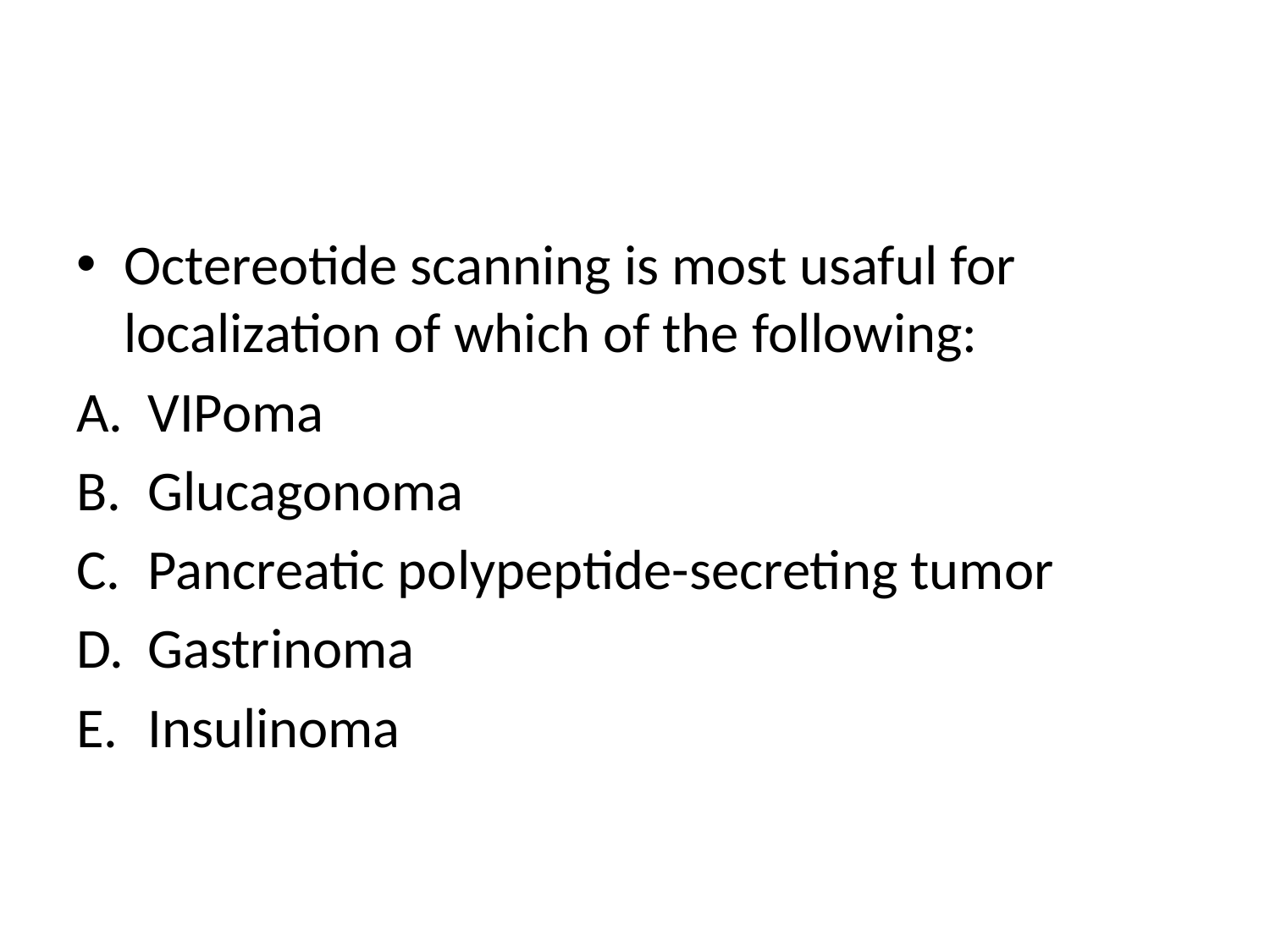

#
Octereotide scanning is most usaful for localization of which of the following:
VIPoma
Glucagonoma
Pancreatic polypeptide-secreting tumor
Gastrinoma
Insulinoma